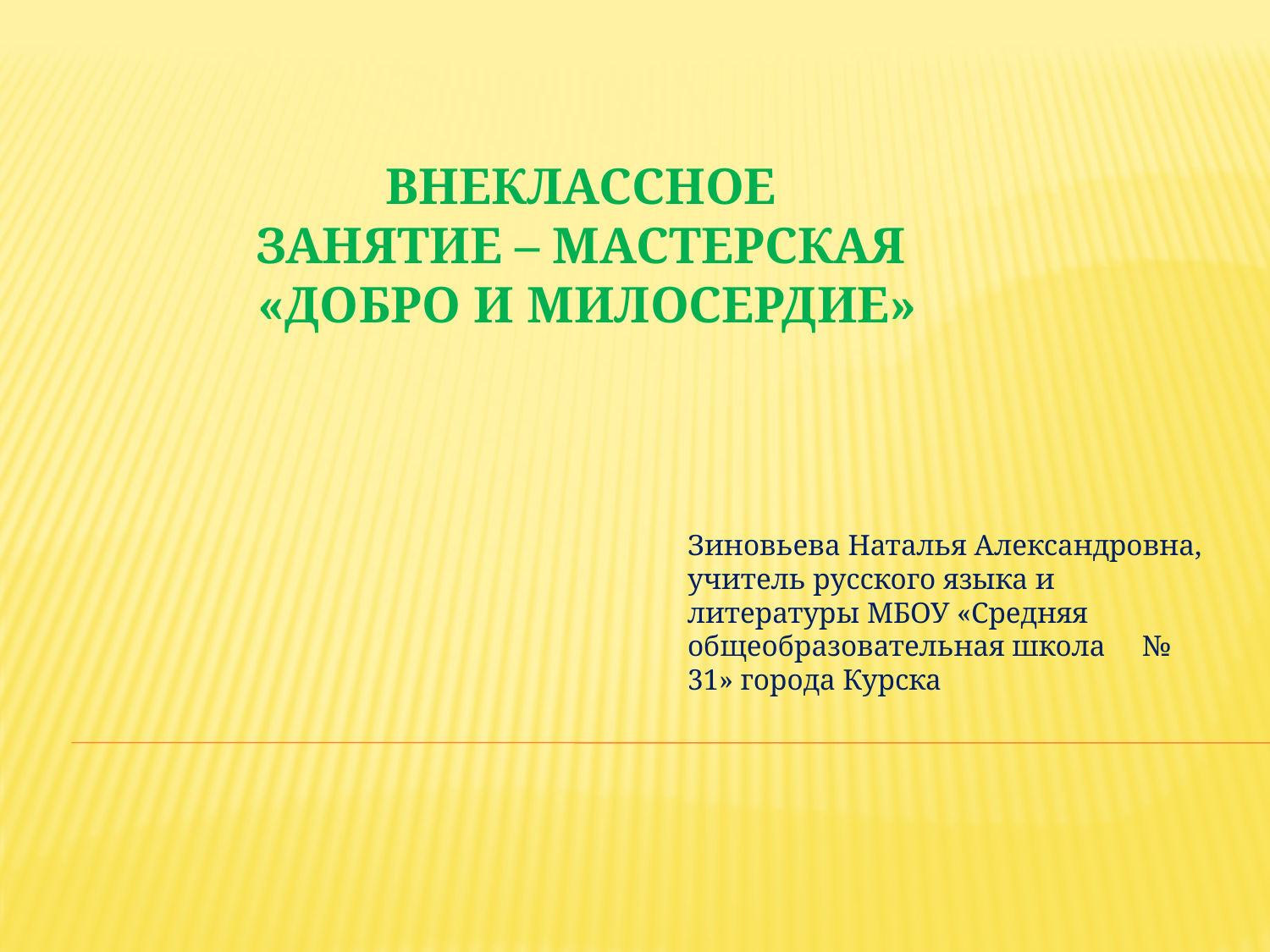

# Внеклассное занятие – мастерская «Добро и милосердие»
Зиновьева Наталья Александровна,  учитель русского языка и литературы МБОУ «Средняя общеобразовательная школа     № 31» города Курска